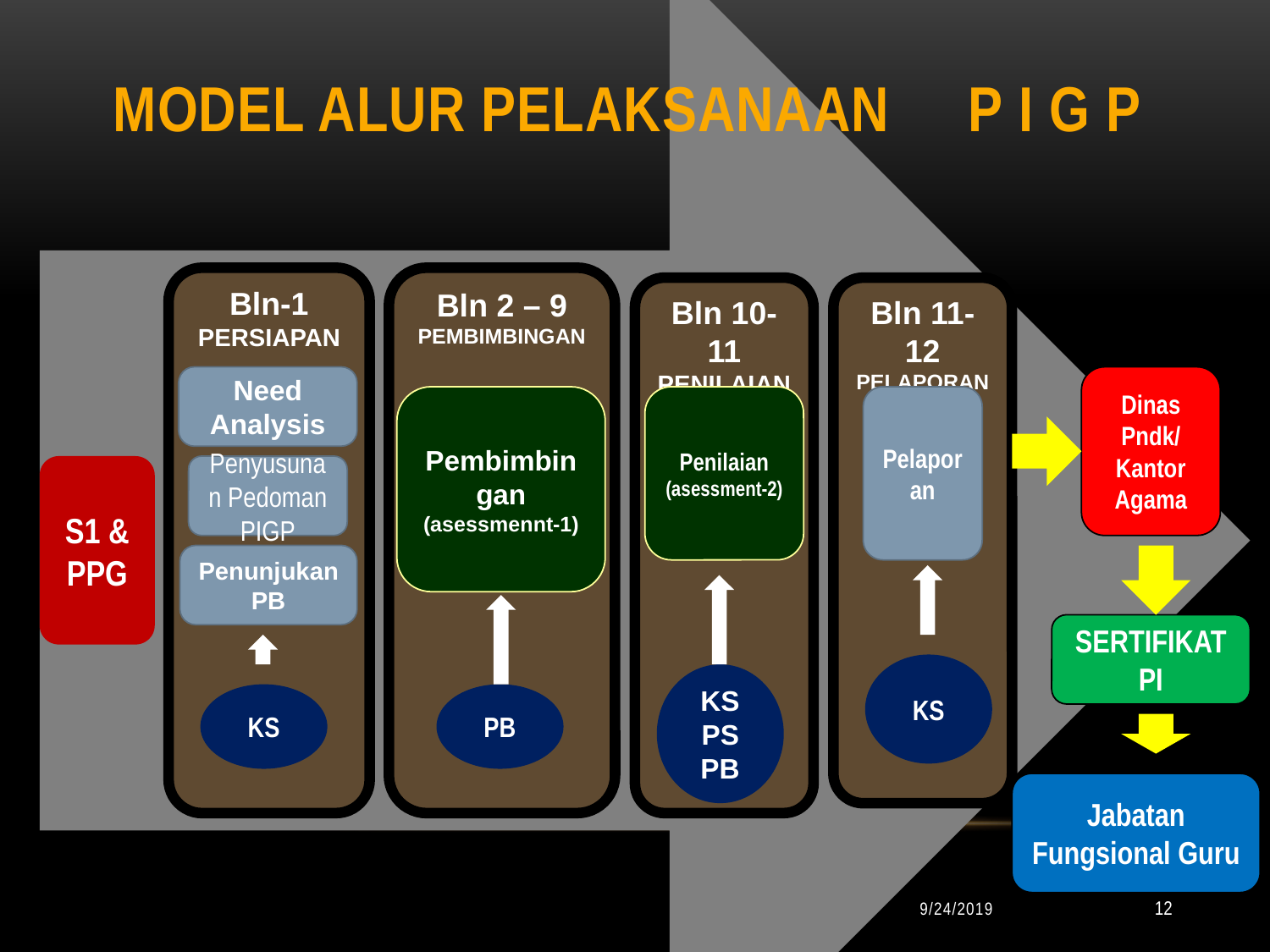

# Model alur pelaksanaan     P I G P
Bln-1
PERSIAPAN
Bln 2 – 9
PEMBIMBINGAN
Bln 10-11
PENILAIAN
Bln 11-12
PELAPORAN
Need
Analysis
Dinas Pndk/ Kantor Agama
Pembimbingan
(asessmennt-1)
Penilaian
(asessment-2)
Pelaporan

S1 & PPG
Penyusunan Pedoman PIGP

Penunjukan PB

SERTIFIKAT PI

KS
KS
PS
PB
KS
PB

Jabatan Fungsional Guru
9/24/2019
12